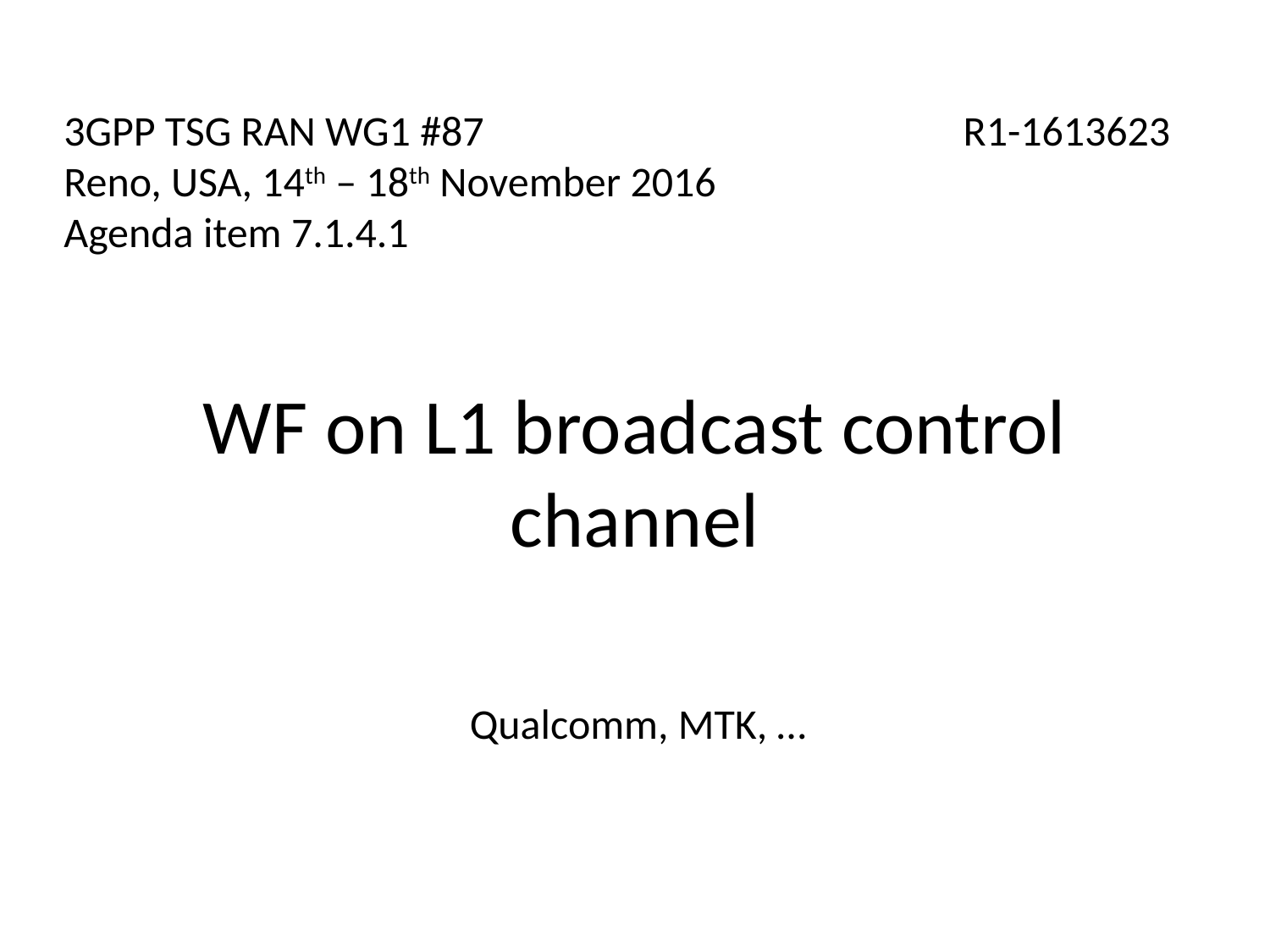

3GPP TSG RAN WG1 #87
Reno, USA, 14th – 18th November 2016
Agenda item 7.1.4.1
R1-1613623
WF on L1 broadcast control channel
Qualcomm, MTK, …